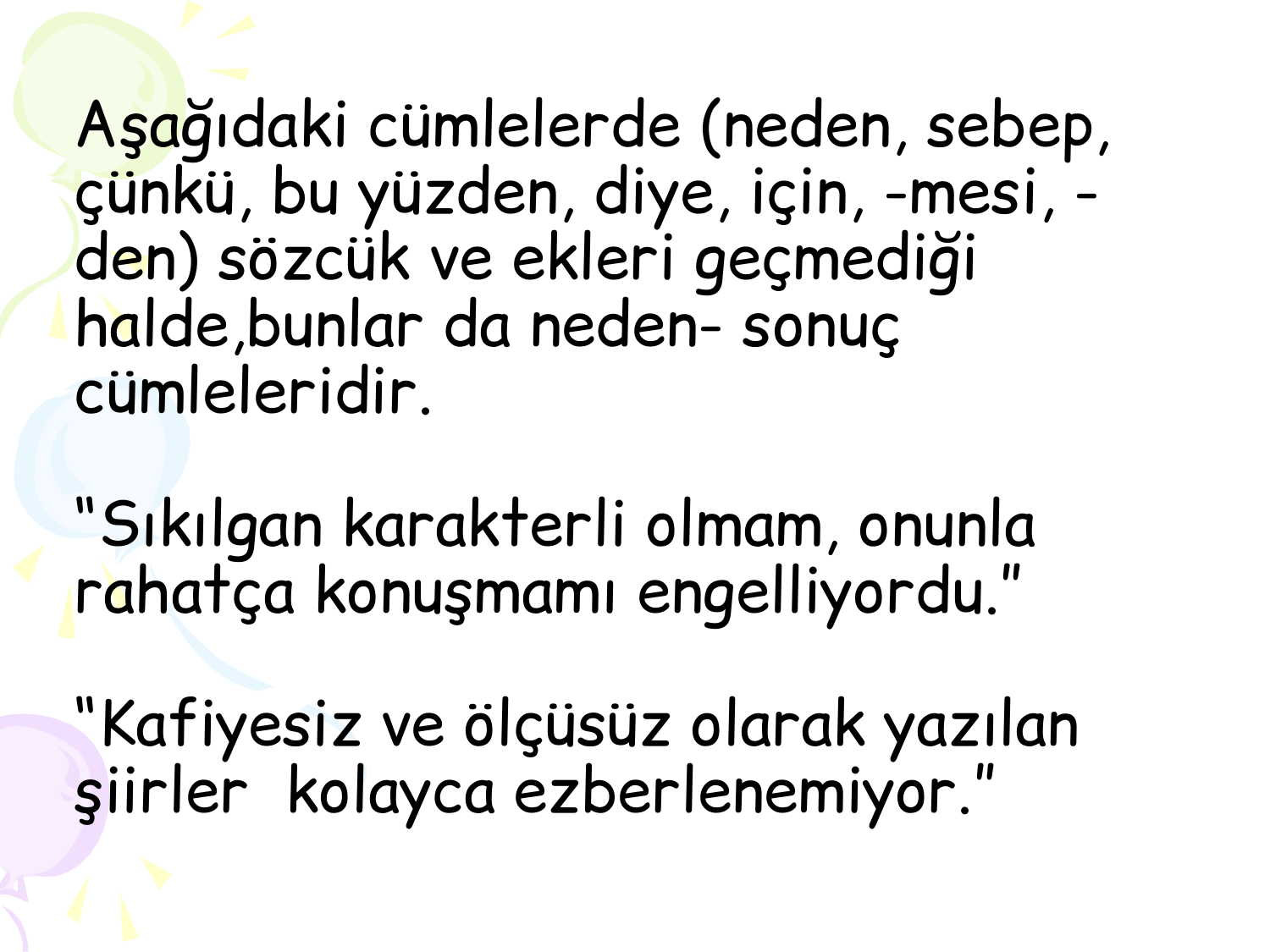

# Aşağıdaki cümlelerde (neden, sebep, çünkü, bu yüzden, diye, için, -mesi, -den) sözcük ve ekleri geçmediği halde,bunlar da neden- sonuç cümleleridir. “Sıkılgan karakterli olmam, onunla rahatça konuşmamı engelliyordu.” “Kafiyesiz ve ölçüsüz olarak yazılan şiirler  kolayca ezberlenemiyor.”